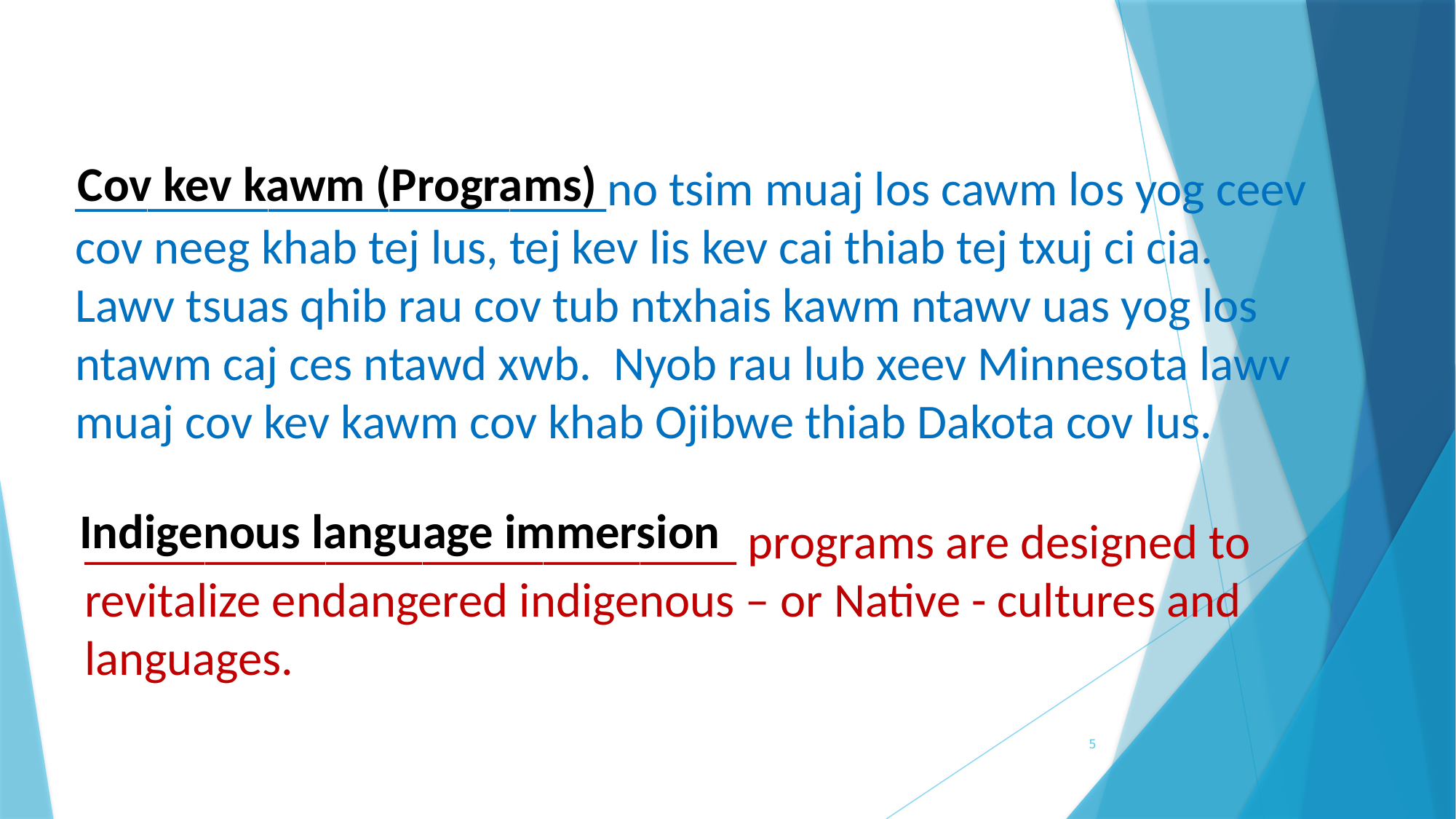

Cov kev kawm (Programs)
______________________no tsim muaj los cawm los yog ceev cov neeg khab tej lus, tej kev lis kev cai thiab tej txuj ci cia.  Lawv tsuas qhib rau cov tub ntxhais kawm ntawv uas yog los ntawm caj ces ntawd xwb.  Nyob rau lub xeev Minnesota lawv muaj cov kev kawm cov khab Ojibwe thiab Dakota cov lus.

Indigenous language immersion
___________________________ programs are designed to revitalize endangered indigenous – or Native - cultures and languages.
5